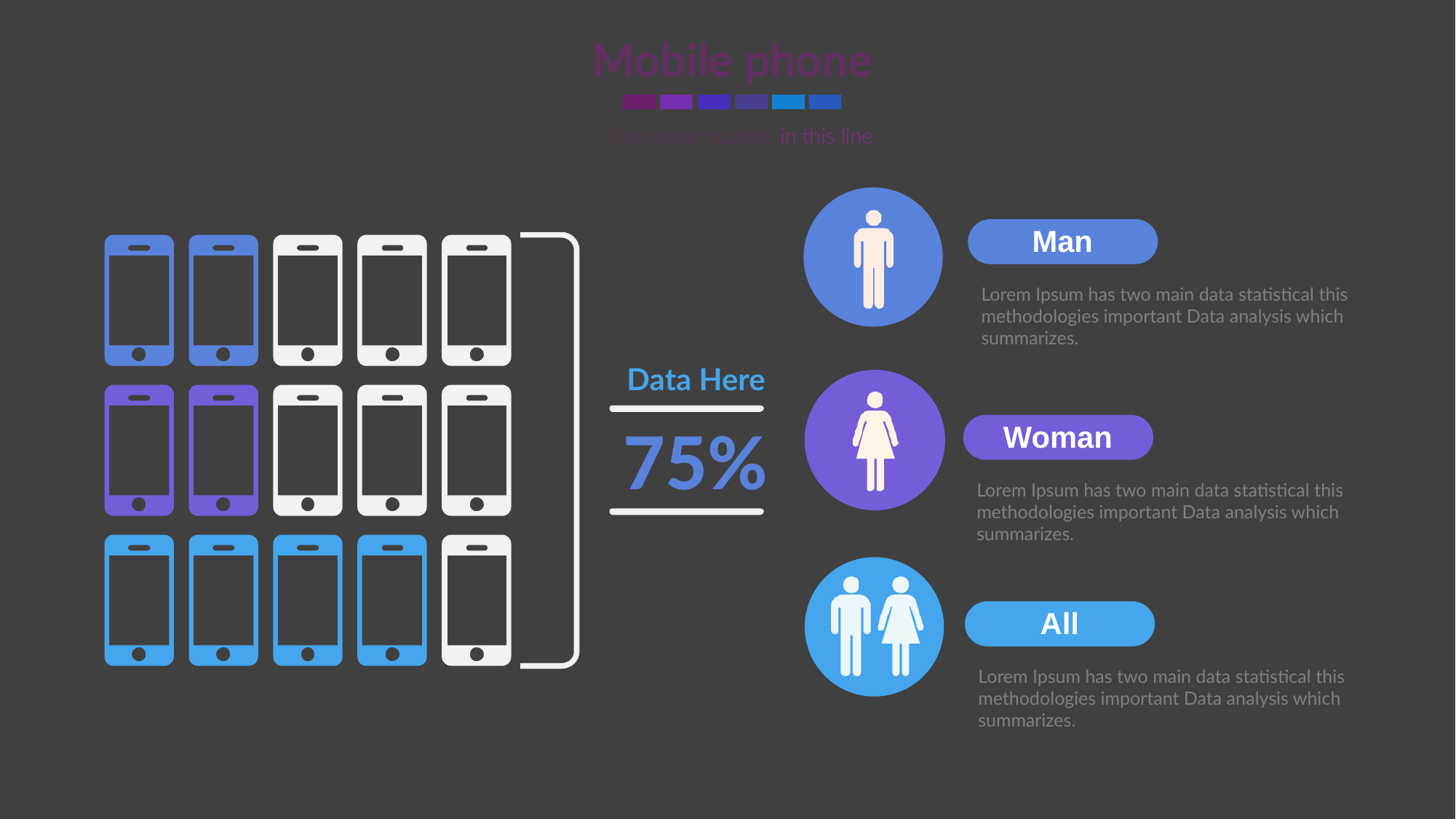

Mobile phone
Your great subtitle in this line

Man

Lorem Ipsum has two main data statistical this methodologies important Data analysis which summarizes.
Data Here

75%

Woman
Lorem Ipsum has two main data statistical this methodologies important Data analysis which summarizes.

All
Lorem Ipsum has two main data statistical this methodologies important Data analysis which summarizes.